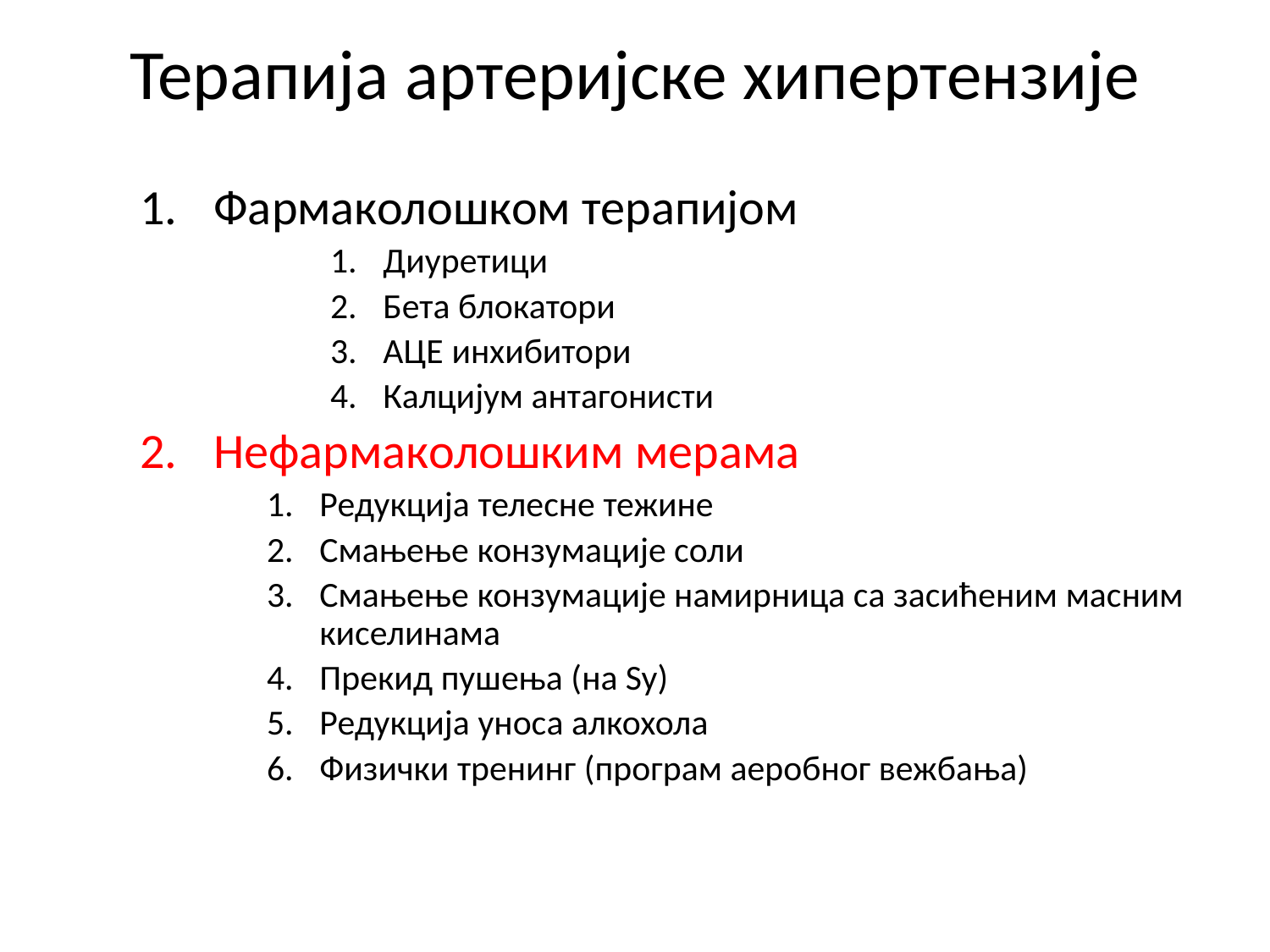

# Терапија aртеријске хипертензије
Фармаколошком терапијом
Диуретици
Бета блокатори
АЦЕ инхибитори
Калцијум антагонисти
Нефармаколошким мерама
Редукција телесне тежине
Смањење конзумације соли
Смањење конзумације намирница са засићеним масним киселинама
Прекид пушења (на Sy)
Редукција уноса алкохола
Физички тренинг (програм аеробног вежбања)